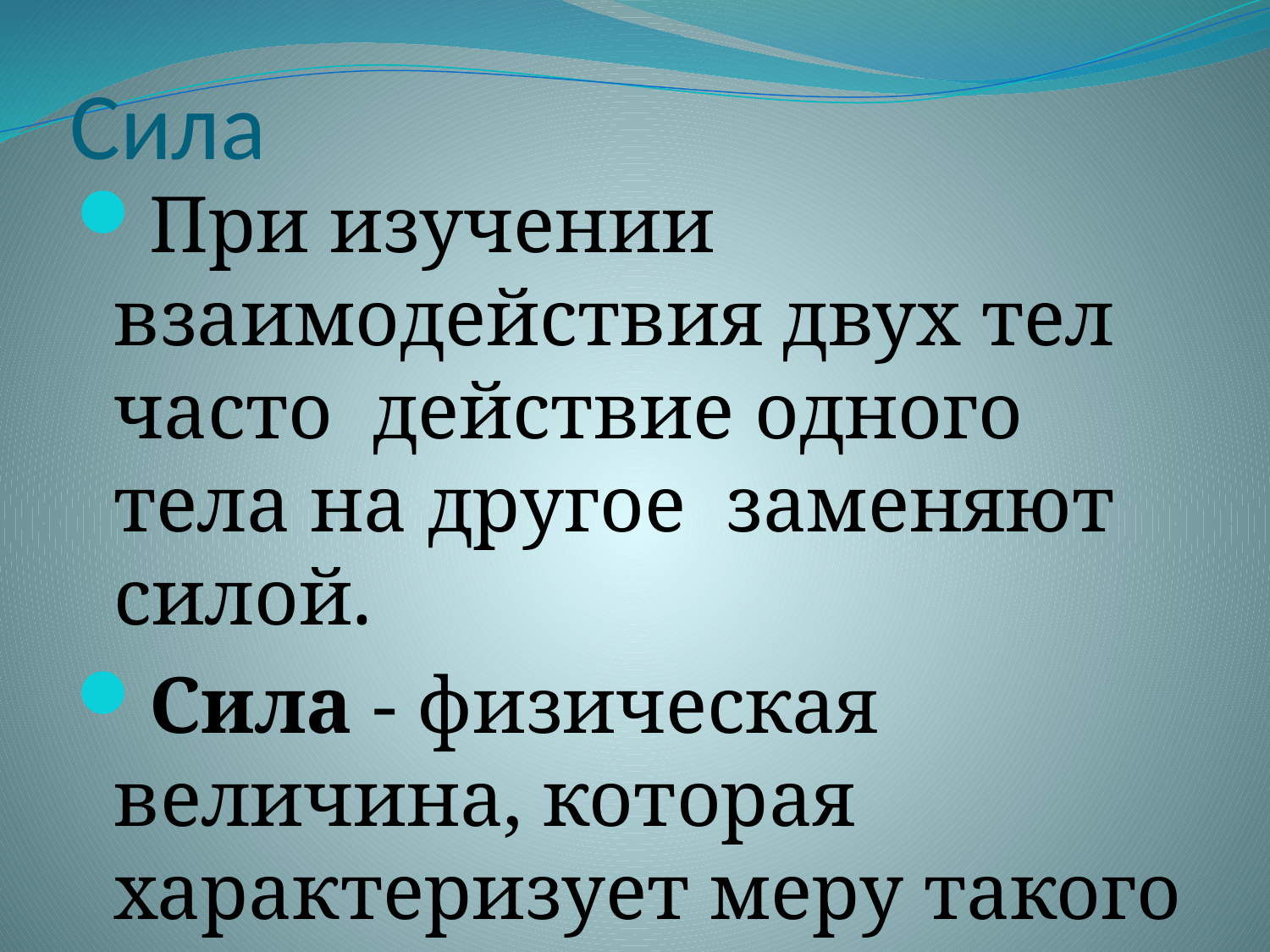

# Сила
При изучении взаимодействия двух тел часто  действие одного тела на другое  заменяют силой.
Сила - физическая величина, которая характеризует меру такого взаимодействия.